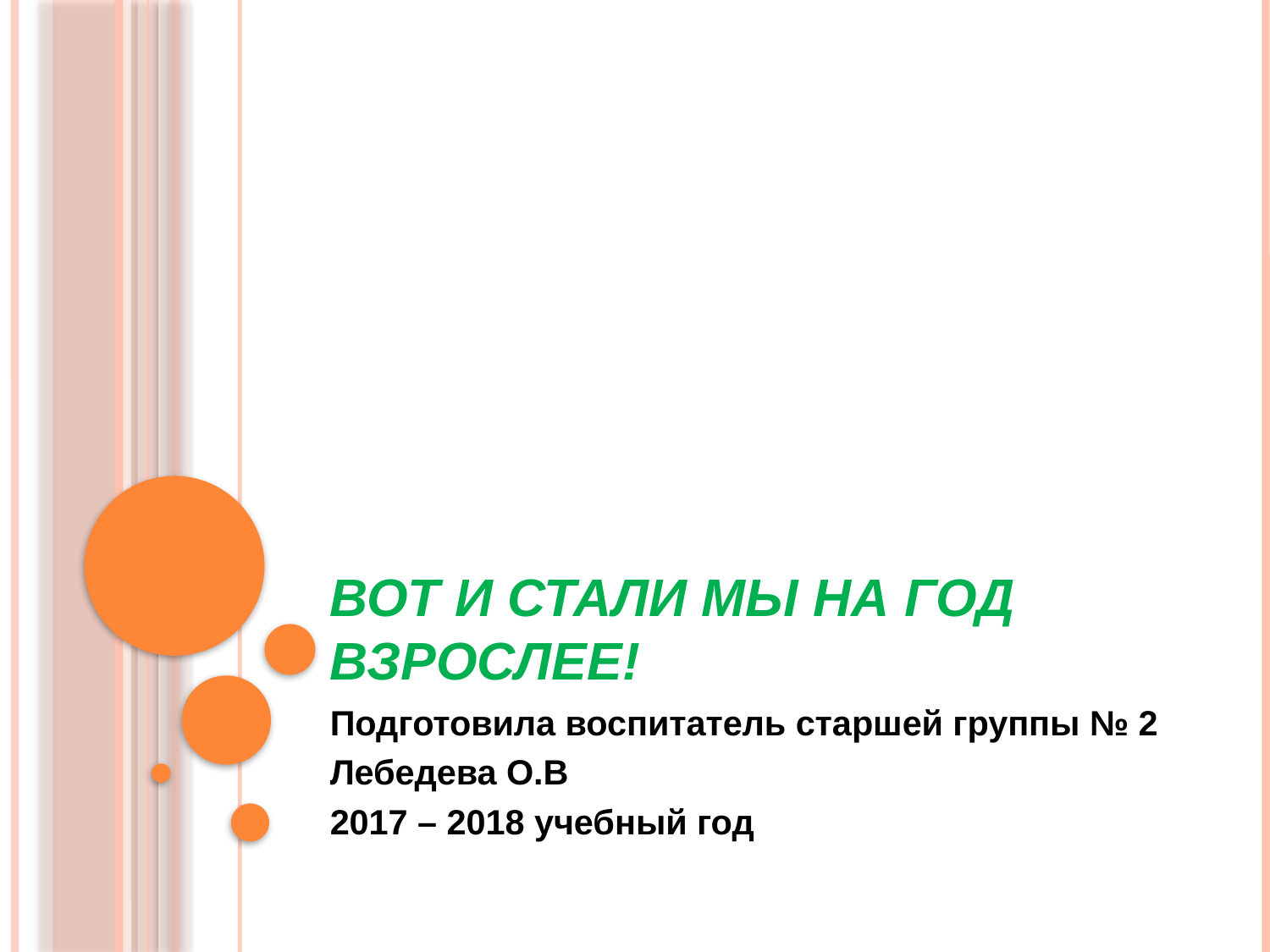

# Вот и стали мы на год взрослее!
Подготовила воспитатель старшей группы № 2
Лебедева О.В
2017 – 2018 учебный год